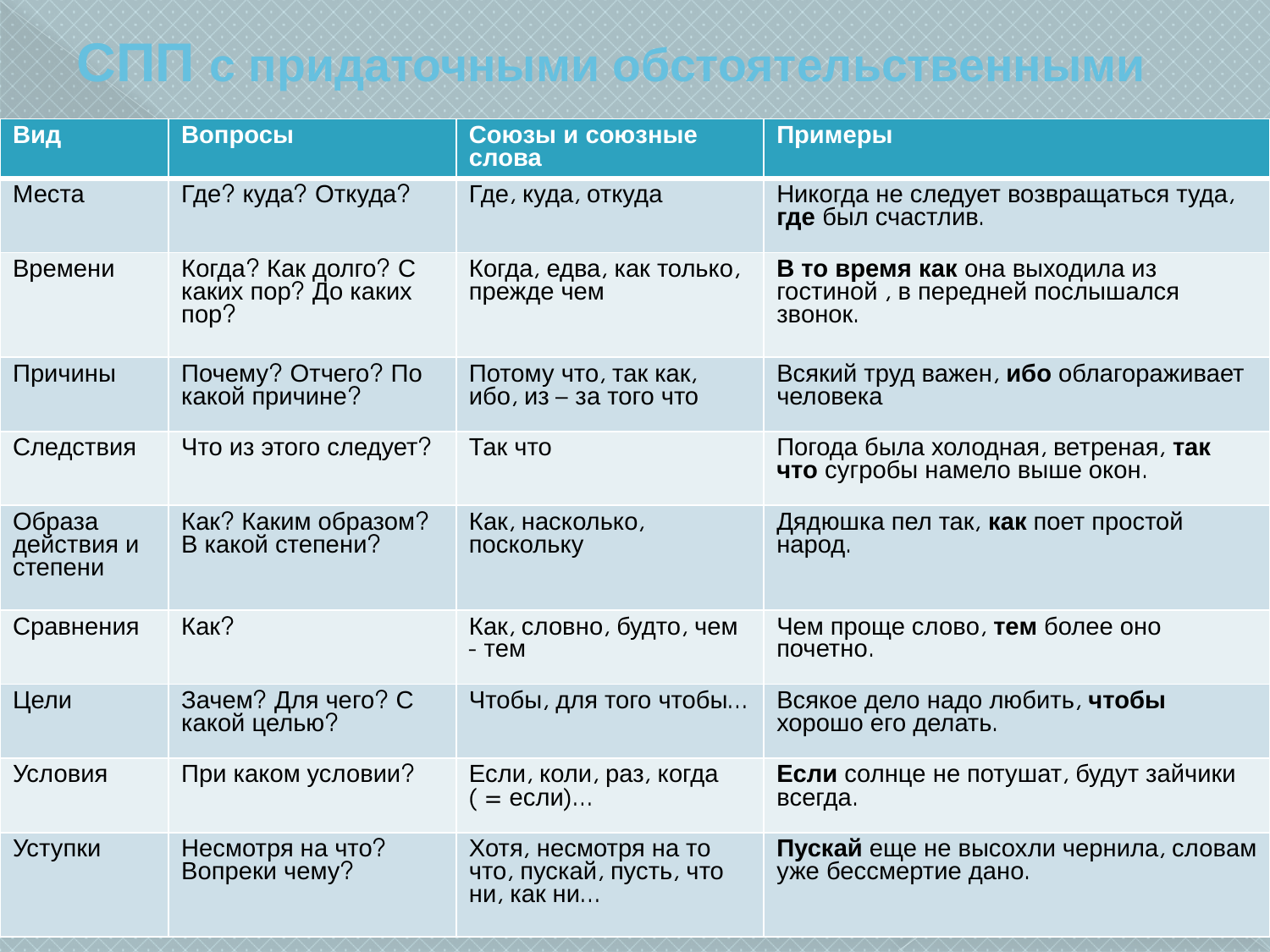

# СПП с придаточными обстоятельственными
| Вид | Вопросы | Союзы и союзные слова | Примеры |
| --- | --- | --- | --- |
| Места | Где? куда? Откуда? | Где, куда, откуда | Никогда не следует возвращаться туда, где был счастлив. |
| Времени | Когда? Как долго? С каких пор? До каких пор? | Когда, едва, как только, прежде чем | В то время как она выходила из гостиной , в передней послышался звонок. |
| Причины | Почему? Отчего? По какой причине? | Потому что, так как, ибо, из – за того что | Всякий труд важен, ибо облагораживает человека |
| Следствия | Что из этого следует? | Так что | Погода была холодная, ветреная, так что сугробы намело выше окон. |
| Образа действия и степени | Как? Каким образом? В какой степени? | Как, насколько, поскольку | Дядюшка пел так, как поет простой народ. |
| Сравнения | Как? | Как, словно, будто, чем - тем | Чем проще слово, тем более оно почетно. |
| Цели | Зачем? Для чего? С какой целью? | Чтобы, для того чтобы… | Всякое дело надо любить, чтобы хорошо его делать. |
| Условия | При каком условии? | Если, коли, раз, когда ( = если)… | Если солнце не потушат, будут зайчики всегда. |
| Уступки | Несмотря на что? Вопреки чему? | Хотя, несмотря на то что, пускай, пусть, что ни, как ни… | Пускай еще не высохли чернила, словам уже бессмертие дано. |